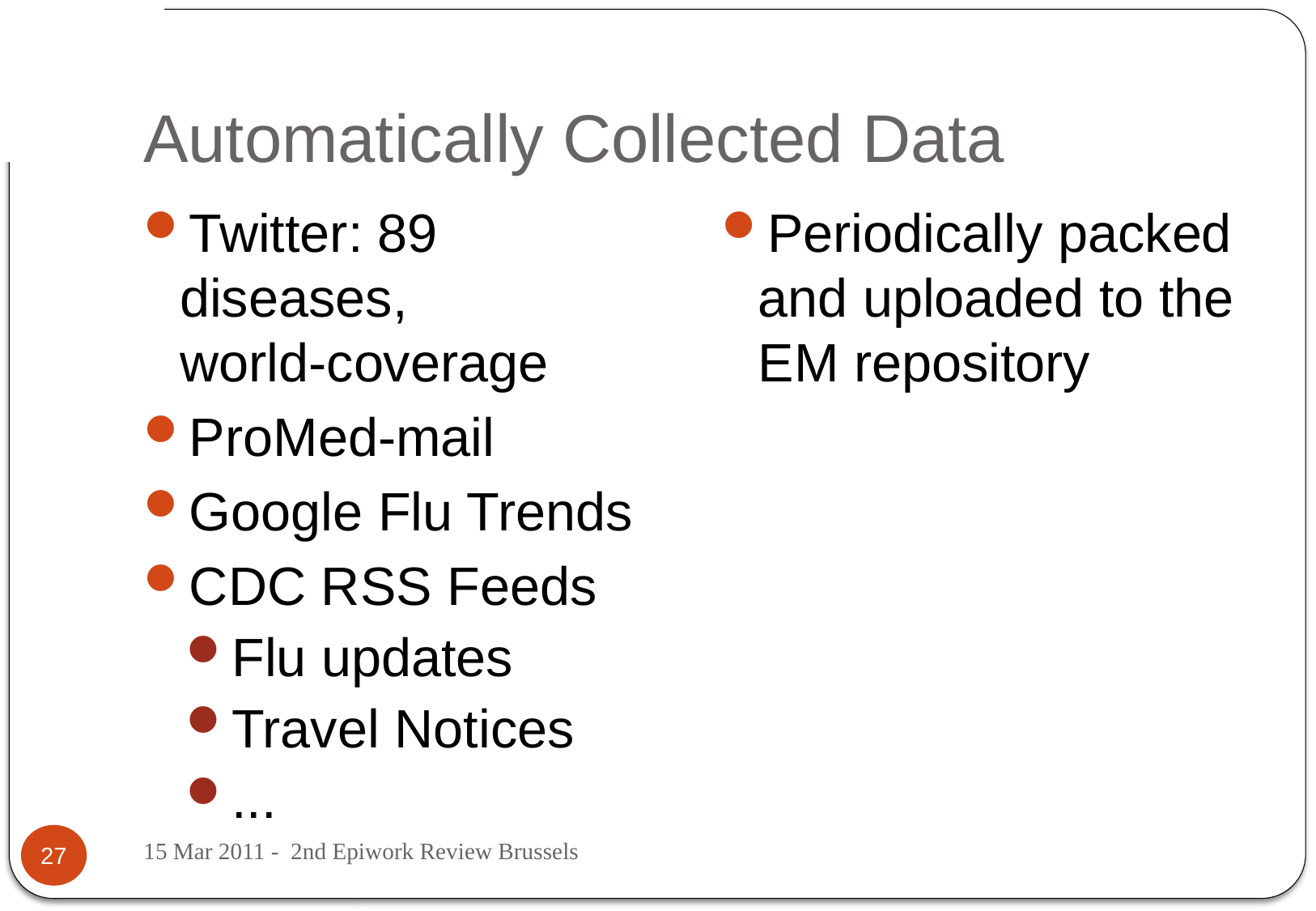

# Automatically Collected Data
Twitter: 89 diseases,
world-coverage
ProMed-mail
Google Flu Trends
CDC RSS Feeds
Flu updates
Travel Notices
...
Periodically packed and uploaded to the EM repository
15 Mar 2011 -  2nd Epiwork Review Brussels
27